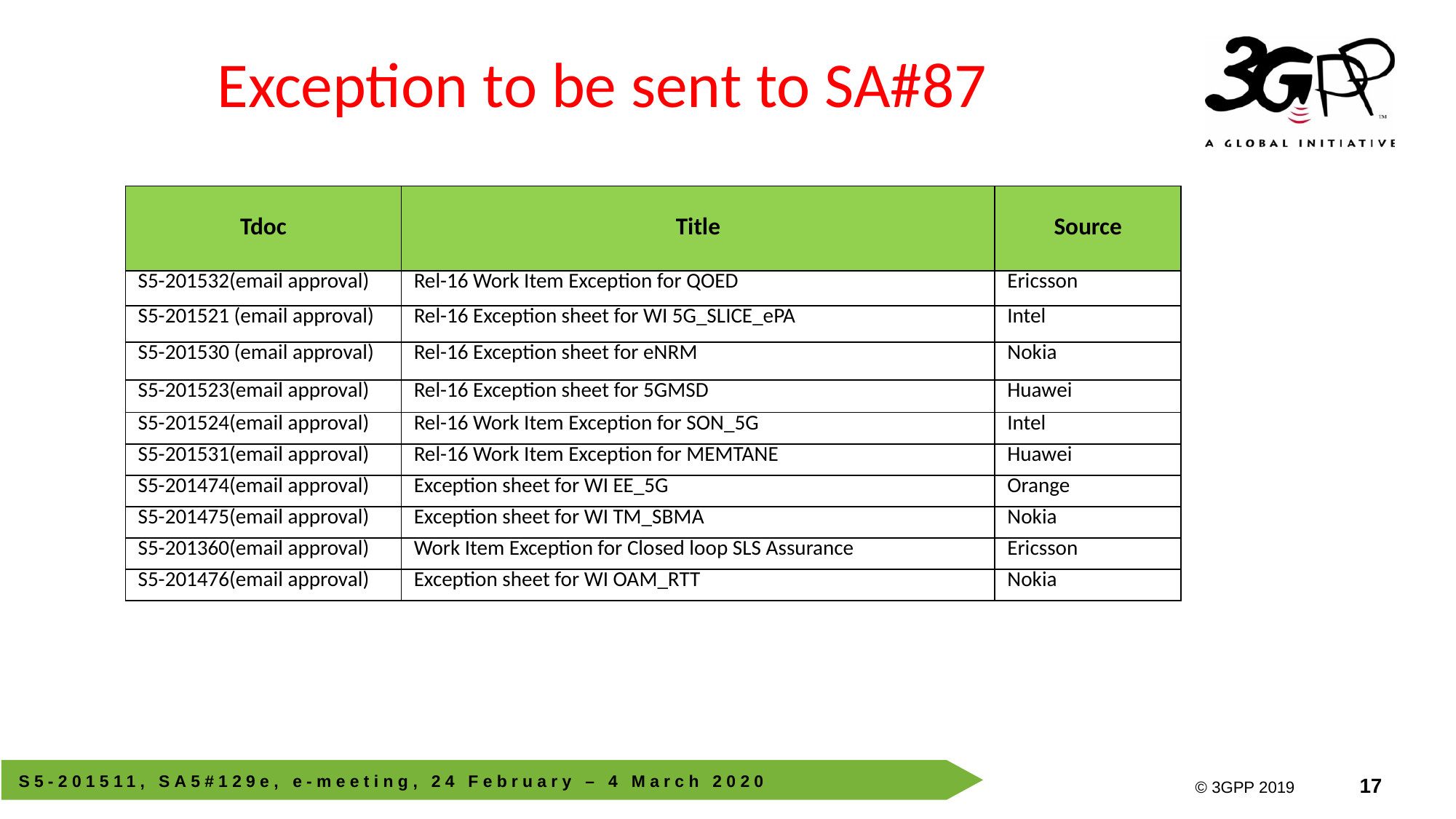

# Exception to be sent to SA#87
| Tdoc | Title | Source |
| --- | --- | --- |
| S5-201532(email approval) | Rel-16 Work Item Exception for QOED | Ericsson |
| S5-201521 (email approval) | Rel-16 Exception sheet for WI 5G\_SLICE\_ePA | Intel |
| S5-201530 (email approval) | Rel-16 Exception sheet for eNRM | Nokia |
| S5-201523(email approval) | Rel-16 Exception sheet for 5GMSD | Huawei |
| S5-201524(email approval) | Rel-16 Work Item Exception for SON\_5G | Intel |
| S5-201531(email approval) | Rel-16 Work Item Exception for MEMTANE | Huawei |
| S5-201474(email approval) | Exception sheet for WI EE\_5G | Orange |
| S5-201475(email approval) | Exception sheet for WI TM\_SBMA | Nokia |
| S5-201360(email approval) | Work Item Exception for Closed loop SLS Assurance | Ericsson |
| S5-201476(email approval) | Exception sheet for WI OAM\_RTT | Nokia |